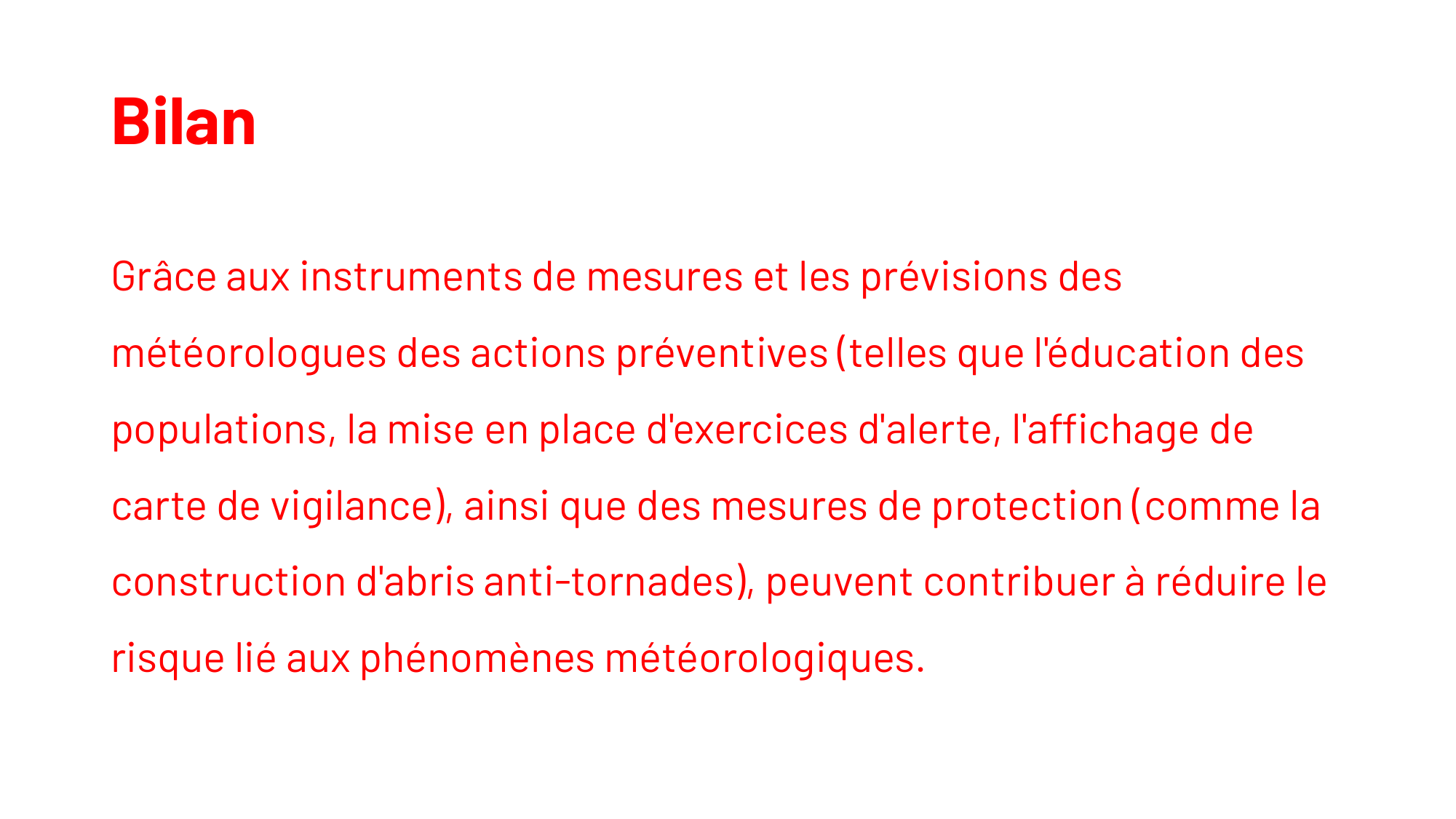

Bilan
Grâce aux instruments de mesures et les prévisions des météorologues des actions préventives (telles que l'éducation des populations, la mise en place d'exercices d'alerte, l'affichage de carte de vigilance), ainsi que des mesures de protection (comme la construction d'abris anti-tornades), peuvent contribuer à réduire le risque lié aux phénomènes météorologiques.